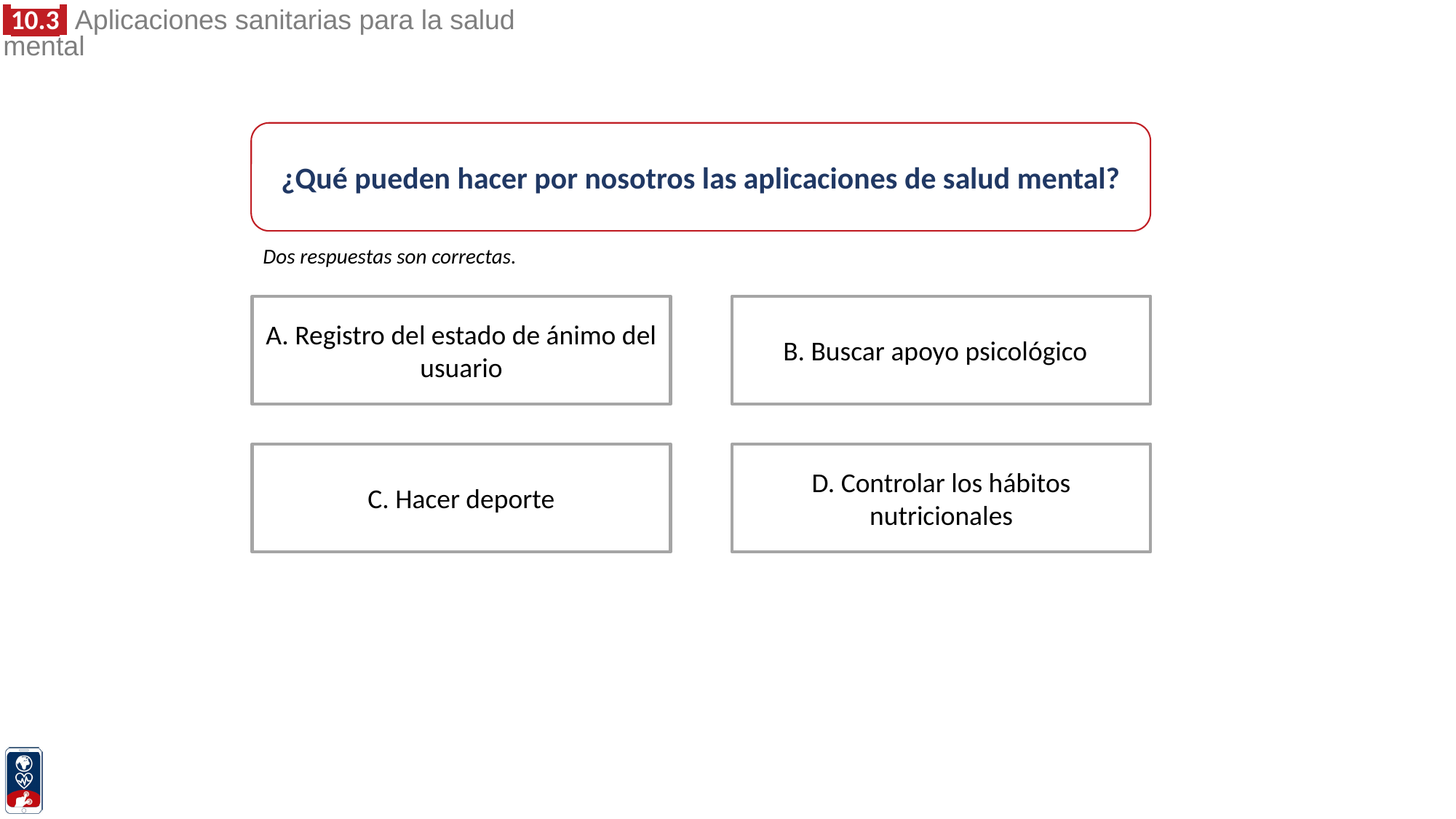

¿Qué pueden hacer por nosotros las aplicaciones de salud mental?
Dos respuestas son correctas.
B. Buscar apoyo psicológico
A. Registro del estado de ánimo del usuario
C. Hacer deporte
D. Controlar los hábitos nutricionales